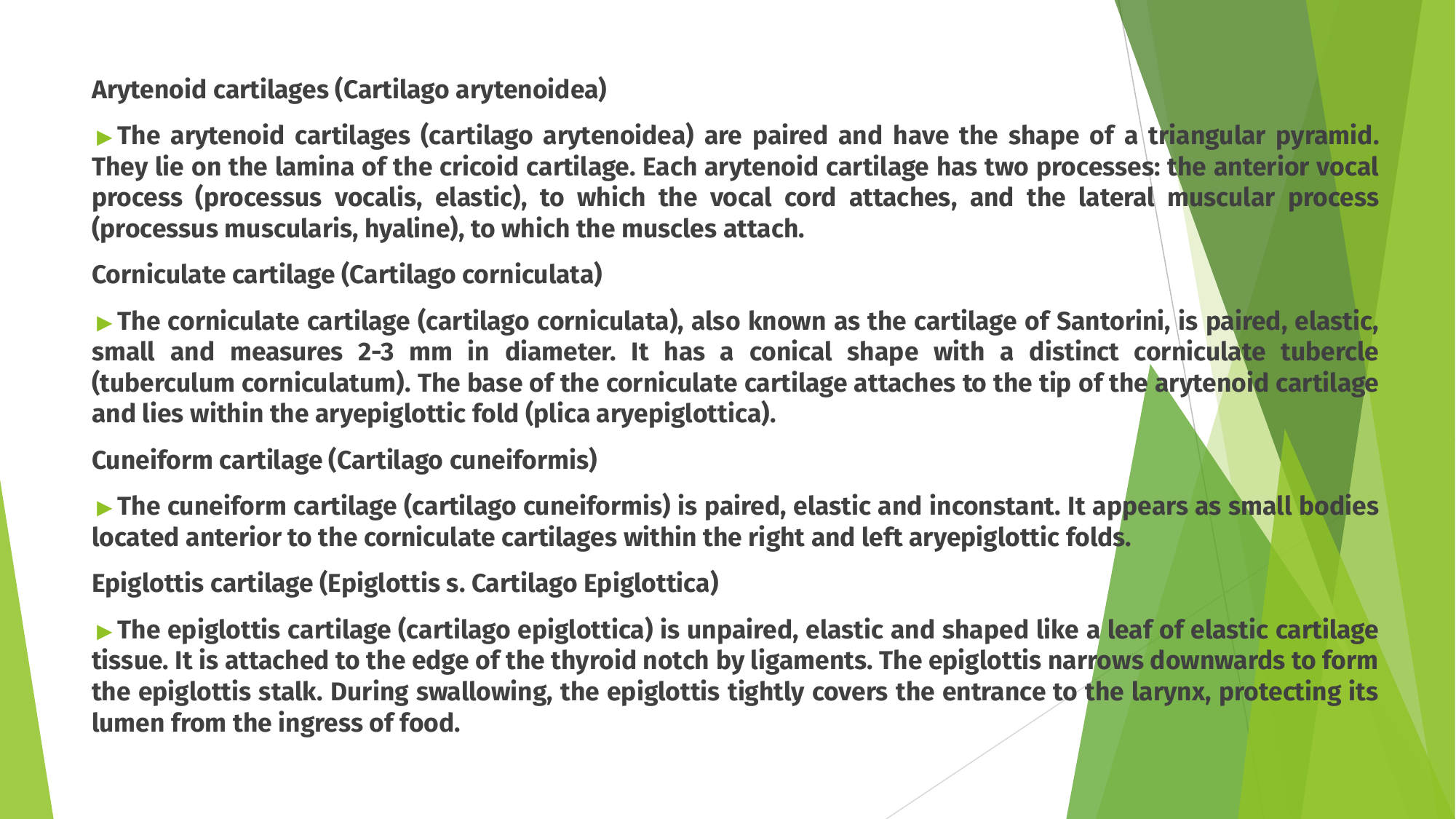

Arytenoid cartilages (Cartilago arytenoidea)
The arytenoid cartilages (cartilago arytenoidea) are paired and have the shape of a triangular pyramid. They lie on the lamina of the cricoid cartilage. Each arytenoid cartilage has two processes: the anterior vocal process (processus vocalis, elastic), to which the vocal cord attaches, and the lateral muscular process (processus muscularis, hyaline), to which the muscles attach.
Corniculate cartilage (Cartilago corniculata)
The corniculate cartilage (cartilago corniculata), also known as the cartilage of Santorini, is paired, elastic, small and measures 2-3 mm in diameter. It has a conical shape with a distinct corniculate tubercle (tuberculum corniculatum). The base of the corniculate cartilage attaches to the tip of the arytenoid cartilage and lies within the aryepiglottic fold (plica aryepiglottica).
Cuneiform cartilage (Cartilago cuneiformis)
The cuneiform cartilage (cartilago cuneiformis) is paired, elastic and inconstant. It appears as small bodies located anterior to the corniculate cartilages within the right and left aryepiglottic folds.
Epiglottis cartilage (Epiglottis s. Cartilago Epiglottica)
The epiglottis cartilage (cartilago epiglottica) is unpaired, elastic and shaped like a leaf of elastic cartilage tissue. It is attached to the edge of the thyroid notch by ligaments. The epiglottis narrows downwards to form the epiglottis stalk. During swallowing, the epiglottis tightly covers the entrance to the larynx, protecting its lumen from the ingress of food.